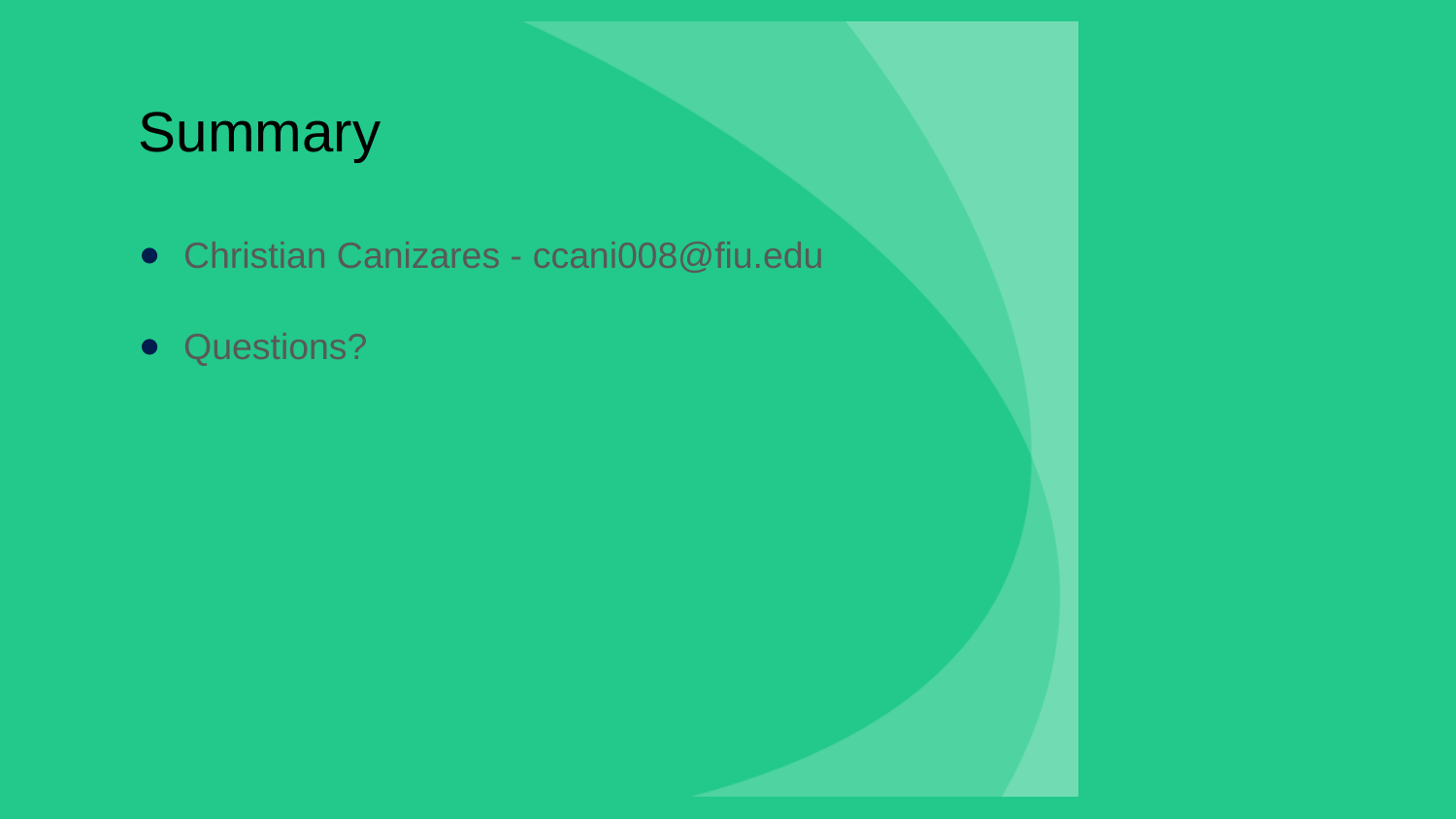

# Summary
Christian Canizares - ccani008@fiu.edu
Questions?